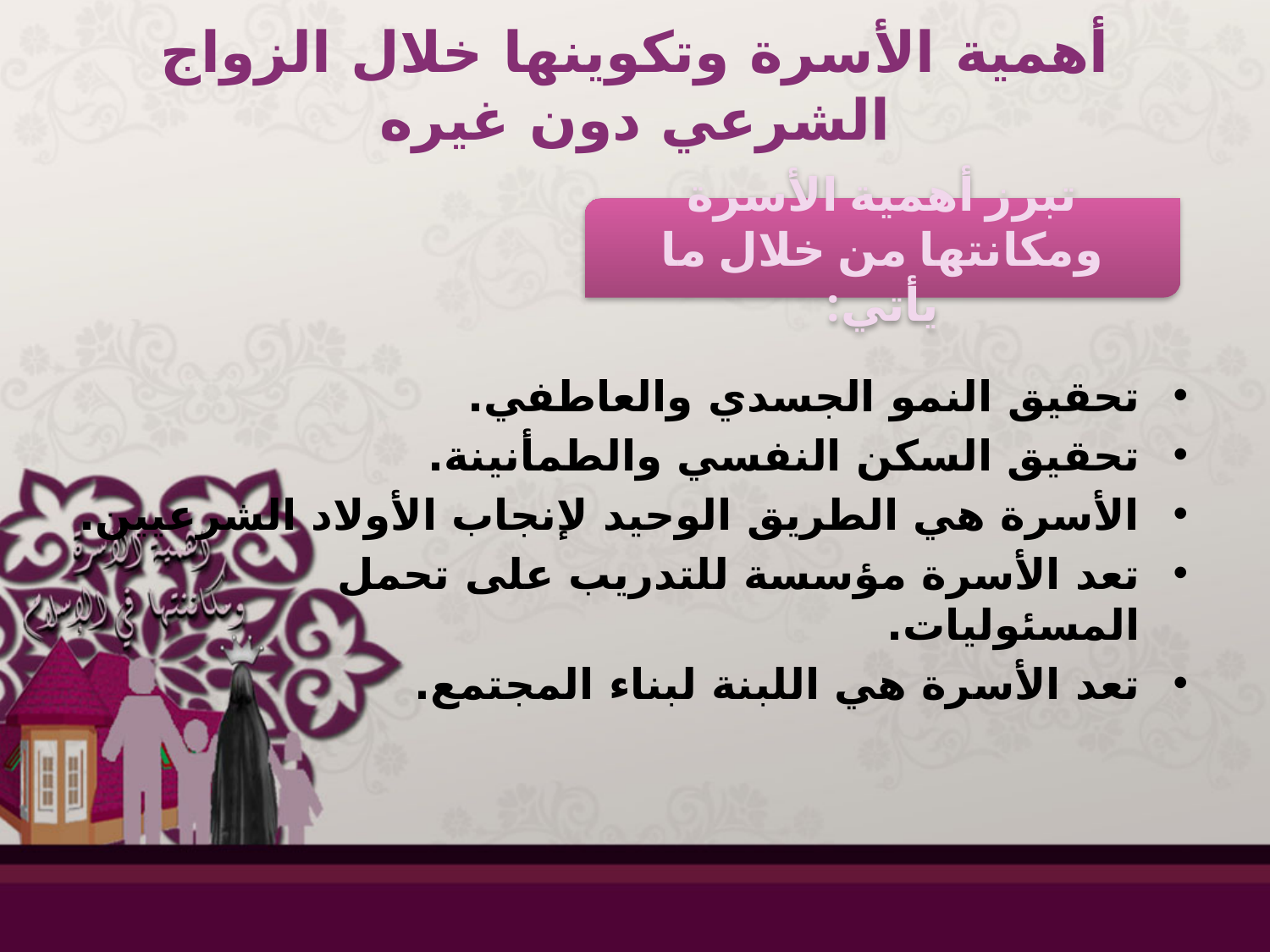

# أهمية الأسرة وتكوينها خلال الزواج الشرعي دون غيره

تبرز أهمية الأسرة ومكانتها من خلال ما يأتي:

تحقيق النمو الجسدي والعاطفي.
تحقيق السكن النفسي والطمأنينة.
الأسرة هي الطريق الوحيد لإنجاب الأولاد الشرعيين.
تعد الأسرة مؤسسة للتدريب على تحمل المسئوليات.
تعد الأسرة هي اللبنة لبناء المجتمع.